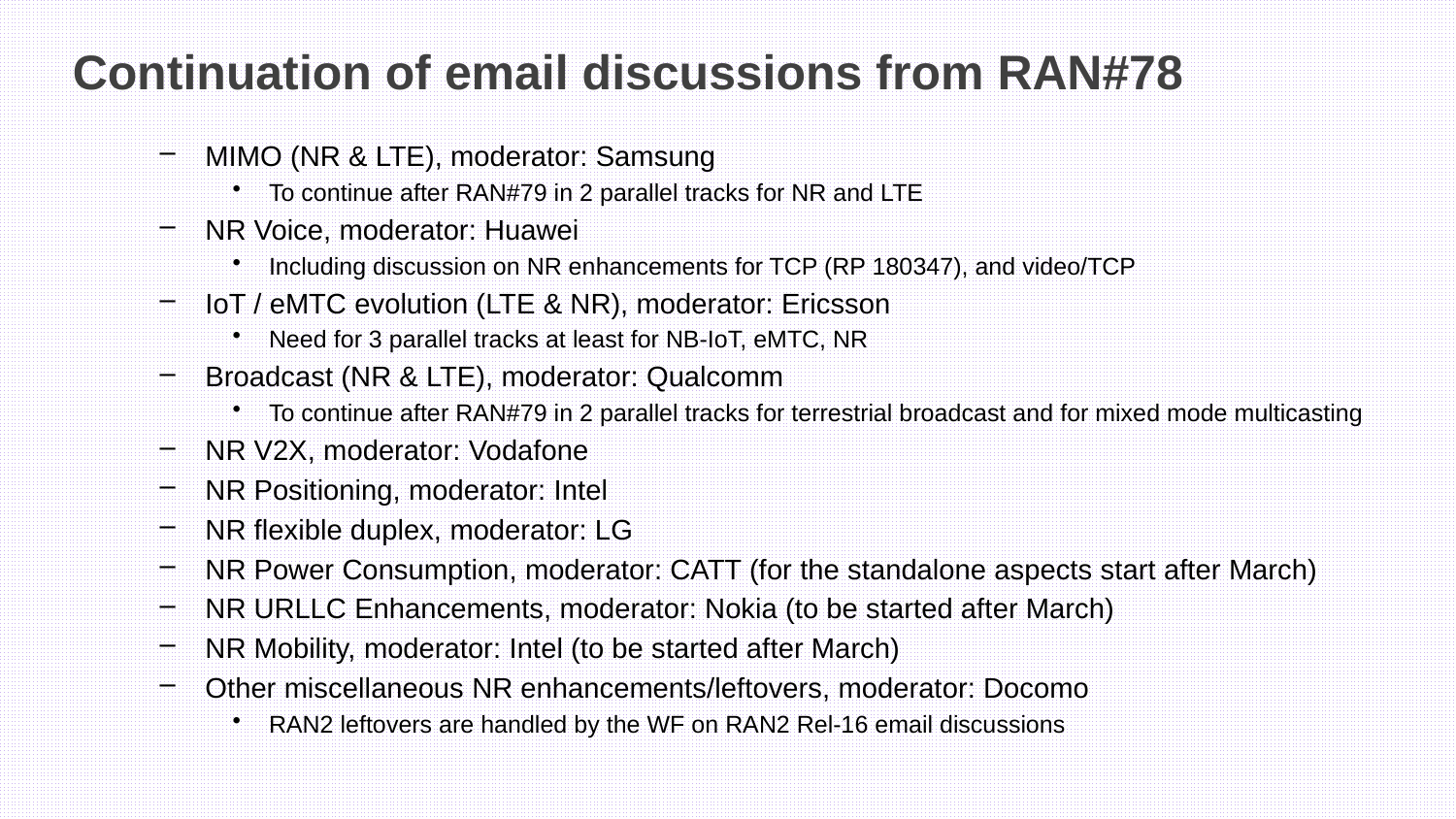

Continuation of email discussions from RAN#78
MIMO (NR & LTE), moderator: Samsung
To continue after RAN#79 in 2 parallel tracks for NR and LTE
NR Voice, moderator: Huawei
Including discussion on NR enhancements for TCP (RP 180347), and video/TCP
IoT / eMTC evolution (LTE & NR), moderator: Ericsson
Need for 3 parallel tracks at least for NB-IoT, eMTC, NR
Broadcast (NR & LTE), moderator: Qualcomm
To continue after RAN#79 in 2 parallel tracks for terrestrial broadcast and for mixed mode multicasting
NR V2X, moderator: Vodafone
NR Positioning, moderator: Intel
NR flexible duplex, moderator: LG
NR Power Consumption, moderator: CATT (for the standalone aspects start after March)
NR URLLC Enhancements, moderator: Nokia (to be started after March)
NR Mobility, moderator: Intel (to be started after March)
Other miscellaneous NR enhancements/leftovers, moderator: Docomo
RAN2 leftovers are handled by the WF on RAN2 Rel-16 email discussions